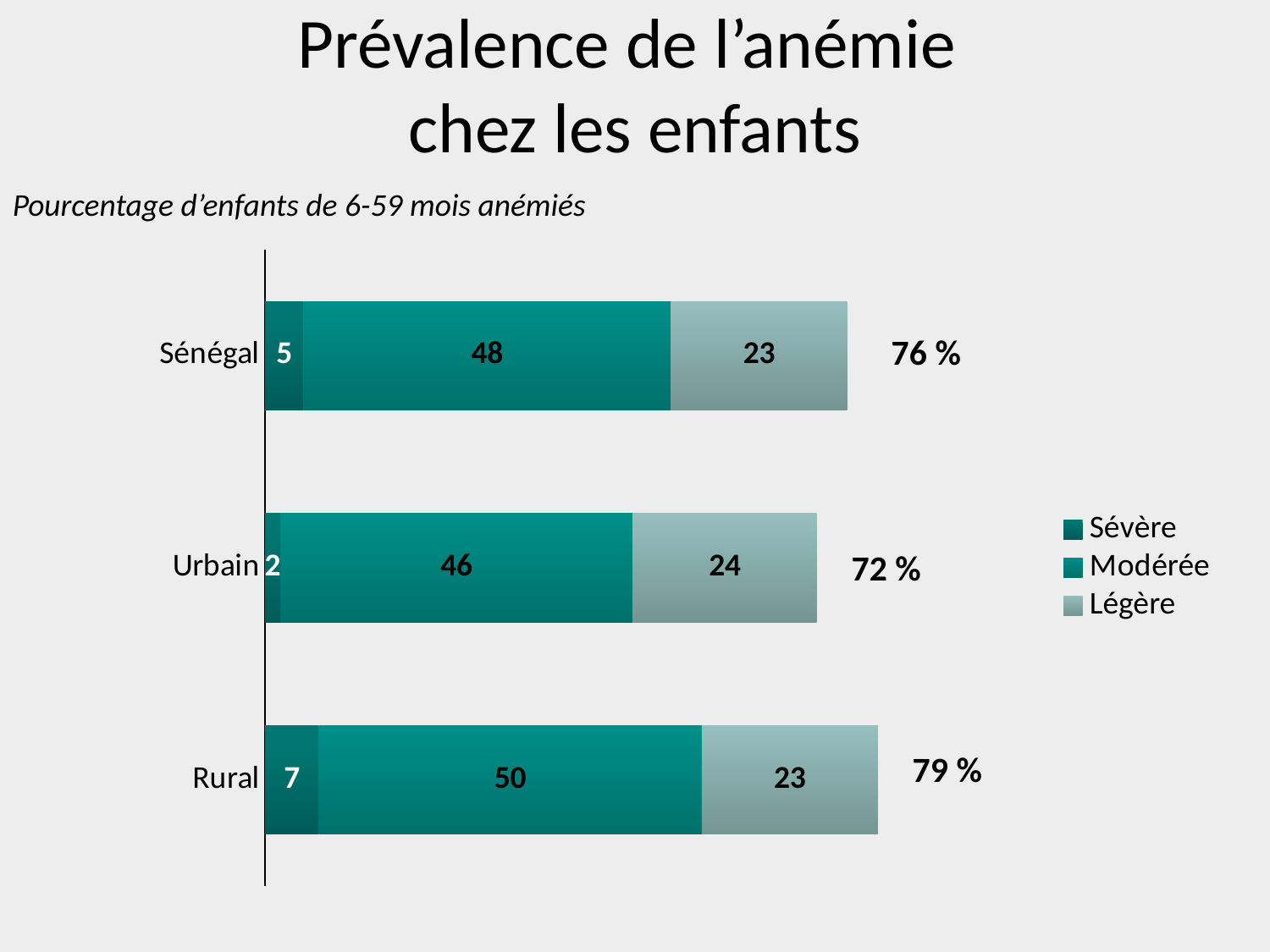

# Prévalence de l’anémie chez les enfants
Pourcentage d’enfants de 6-59 mois anémiés

### Chart

| Category | Sévère | Modérée | Légère |
|---|---|---|---|
| Rural | 7.0 | 50.0 | 23.0 |
| Urbain | 2.0 | 46.0 | 24.0 |
| Sénégal | 5.0 | 48.0 | 23.0 |
76 %
72 %
79 %